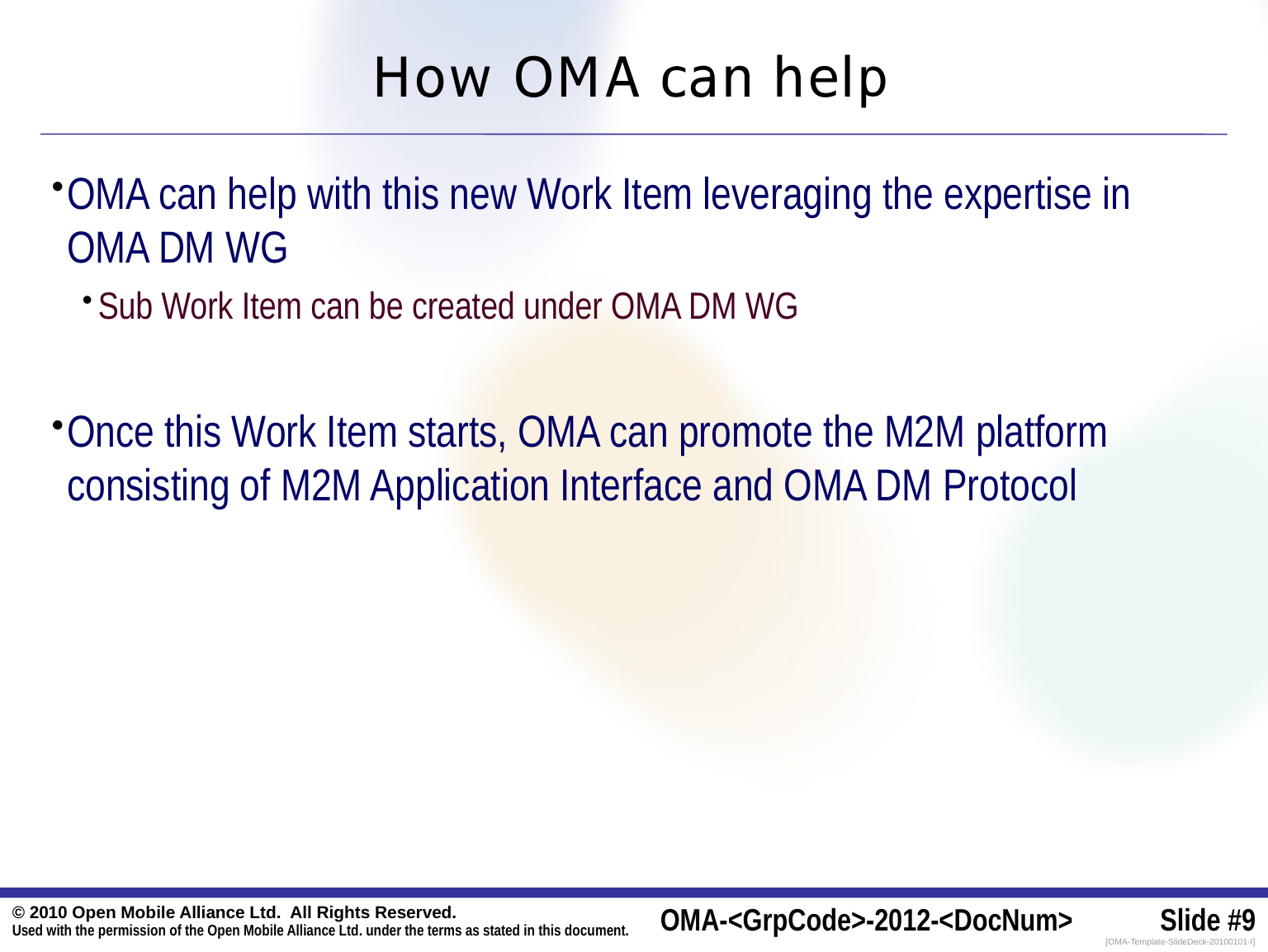

# How OMA can help
OMA can help with this new Work Item leveraging the expertise in OMA DM WG
Sub Work Item can be created under OMA DM WG

Once this Work Item starts, OMA can promote the M2M platform consisting of M2M Application Interface and OMA DM Protocol